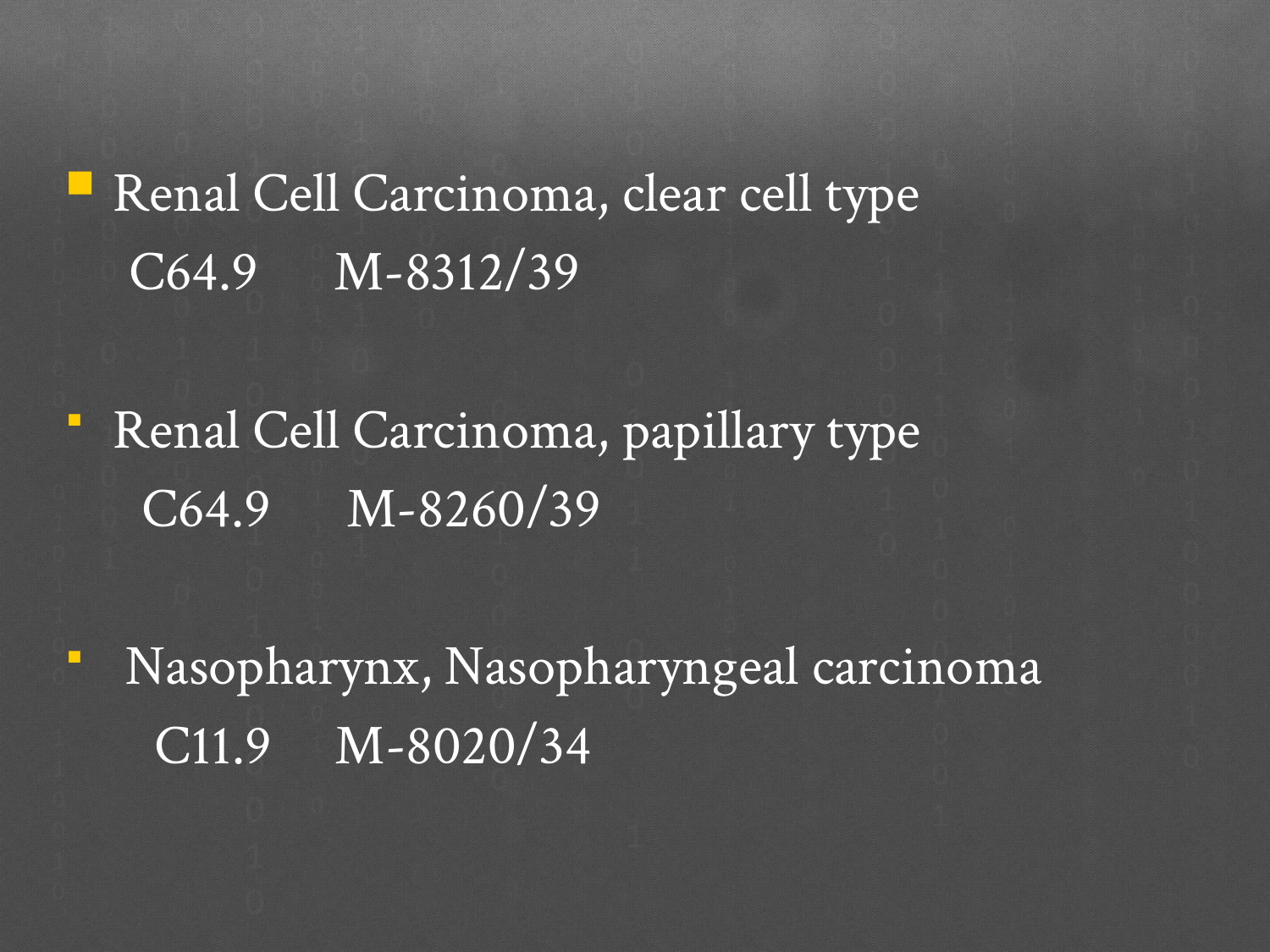

Renal Cell Carcinoma, clear cell type
     C64.9      M-8312/39

Renal Cell Carcinoma, papillary type
      C64.9      M-8260/39

 Nasopharynx, Nasopharyngeal carcinoma
       C11.9     M-8020/34